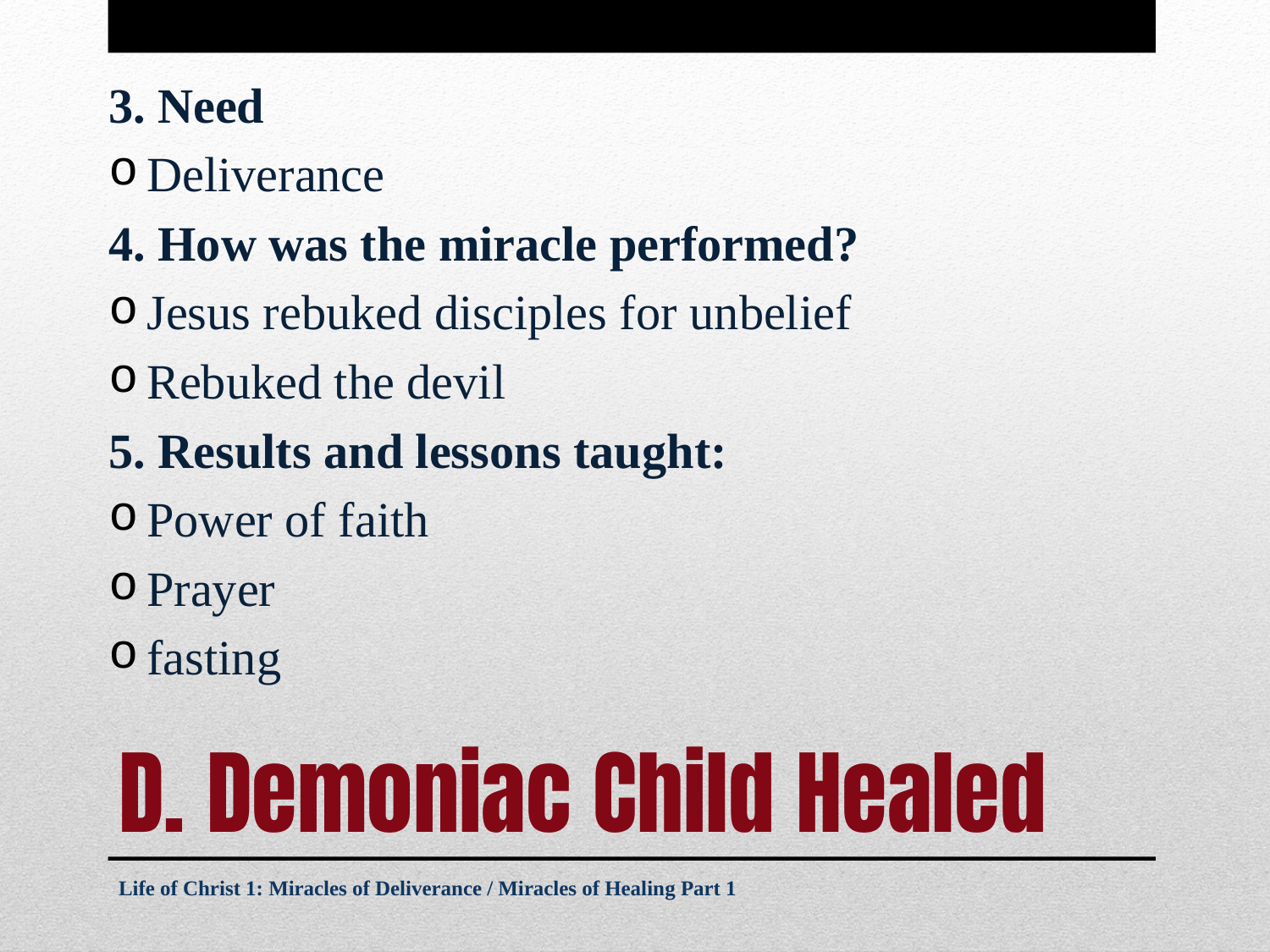

3. Need
Deliverance
4. How was the miracle performed?
Jesus rebuked disciples for unbelief
Rebuked the devil
5. Results and lessons taught:
Power of faith
Prayer
fasting
# D. Demoniac Child Healed
Life of Christ 1: Miracles of Deliverance / Miracles of Healing Part 1